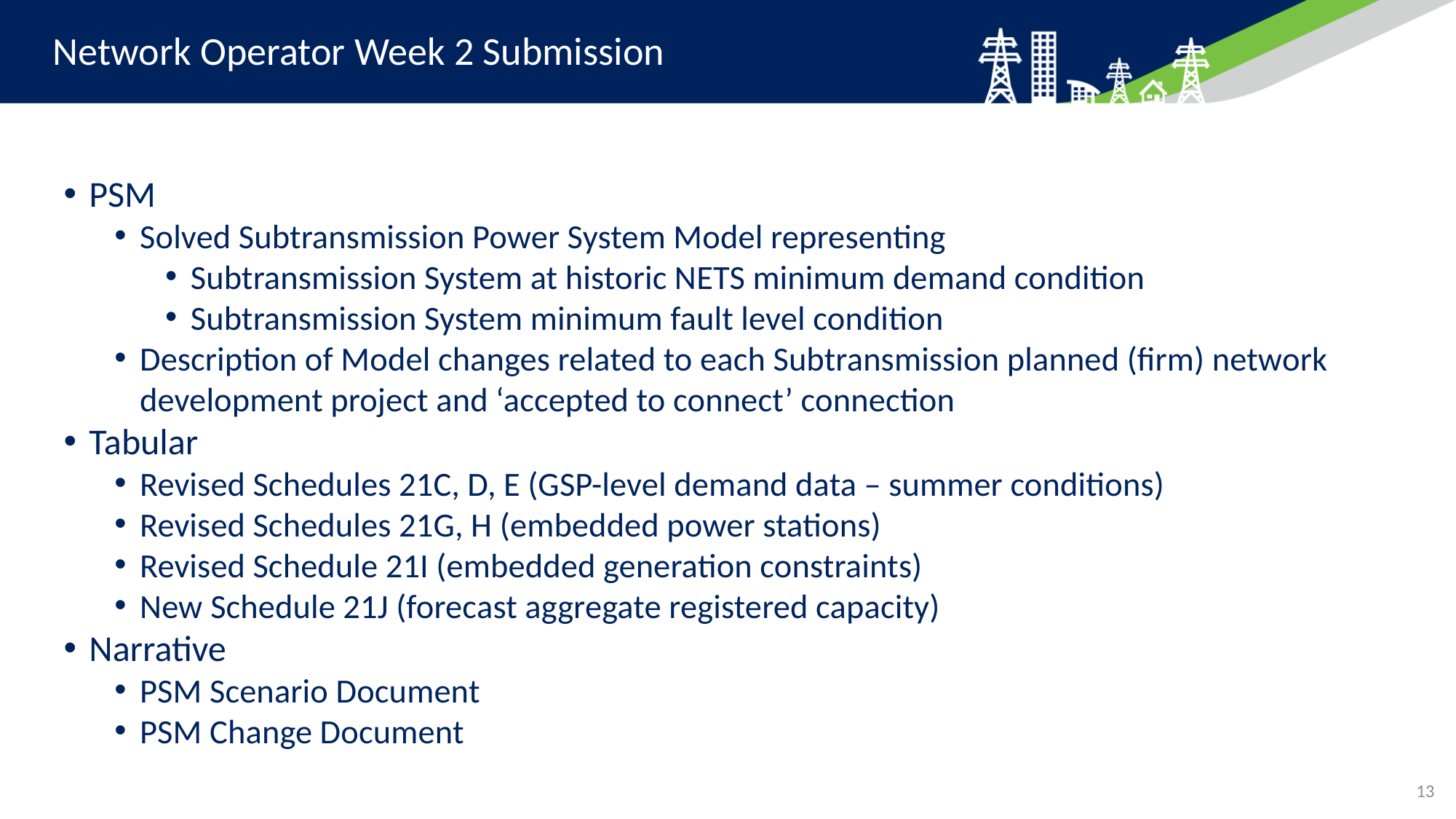

# Network Operator Week 2 Submission
PSM
Solved Subtransmission Power System Model representing
Subtransmission System at historic NETS minimum demand condition
Subtransmission System minimum fault level condition
Description of Model changes related to each Subtransmission planned (firm) network development project and ‘accepted to connect’ connection
Tabular
Revised Schedules 21C, D, E (GSP-level demand data – summer conditions)
Revised Schedules 21G, H (embedded power stations)
Revised Schedule 21I (embedded generation constraints)
New Schedule 21J (forecast aggregate registered capacity)
Narrative
PSM Scenario Document
PSM Change Document
13